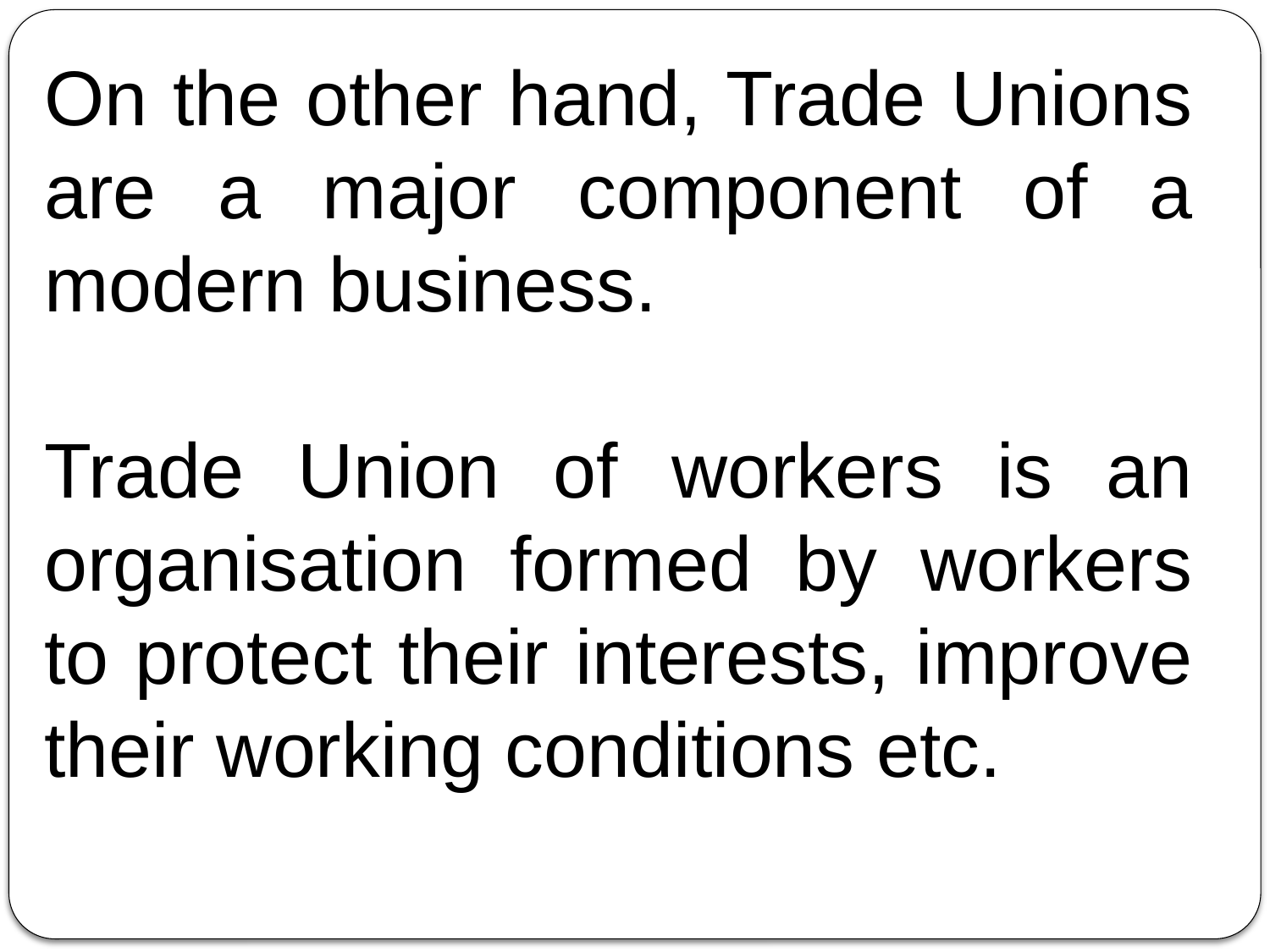

On the other hand, Trade Unions are a major component of a modern business.

Trade Union of workers is an organisation formed by workers to protect their interests, improve their working conditions etc.